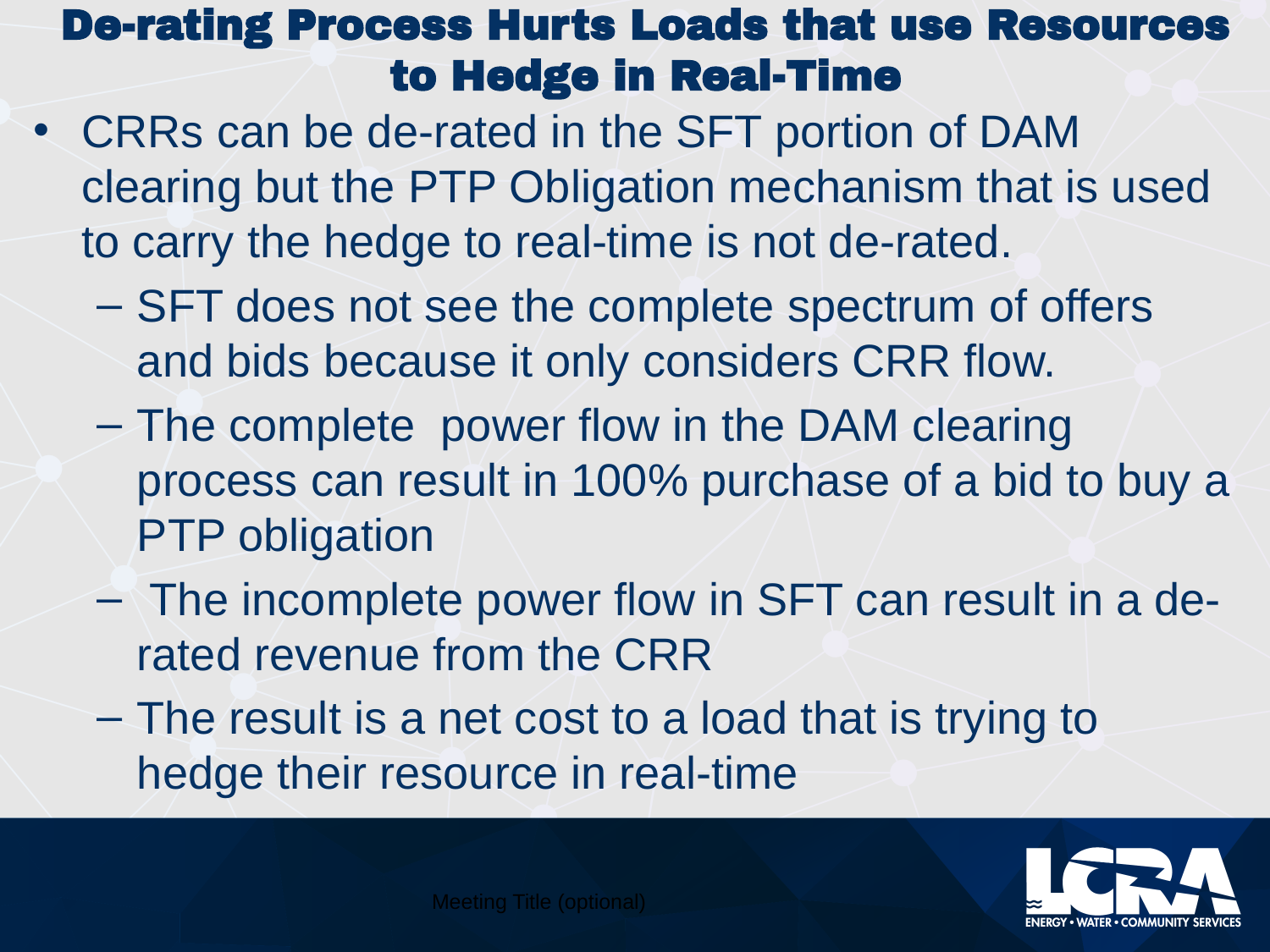

# De-rating Process Hurts Loads that use Resources to Hedge in Real-Time
CRRs can be de-rated in the SFT portion of DAM clearing but the PTP Obligation mechanism that is used to carry the hedge to real-time is not de-rated.
SFT does not see the complete spectrum of offers and bids because it only considers CRR flow.
The complete  power flow in the DAM clearing process can result in 100% purchase of a bid to buy a PTP obligation
 The incomplete power flow in SFT can result in a de-rated revenue from the CRR
The result is a net cost to a load that is trying to hedge their resource in real-time

Meeting Title (optional)
Date